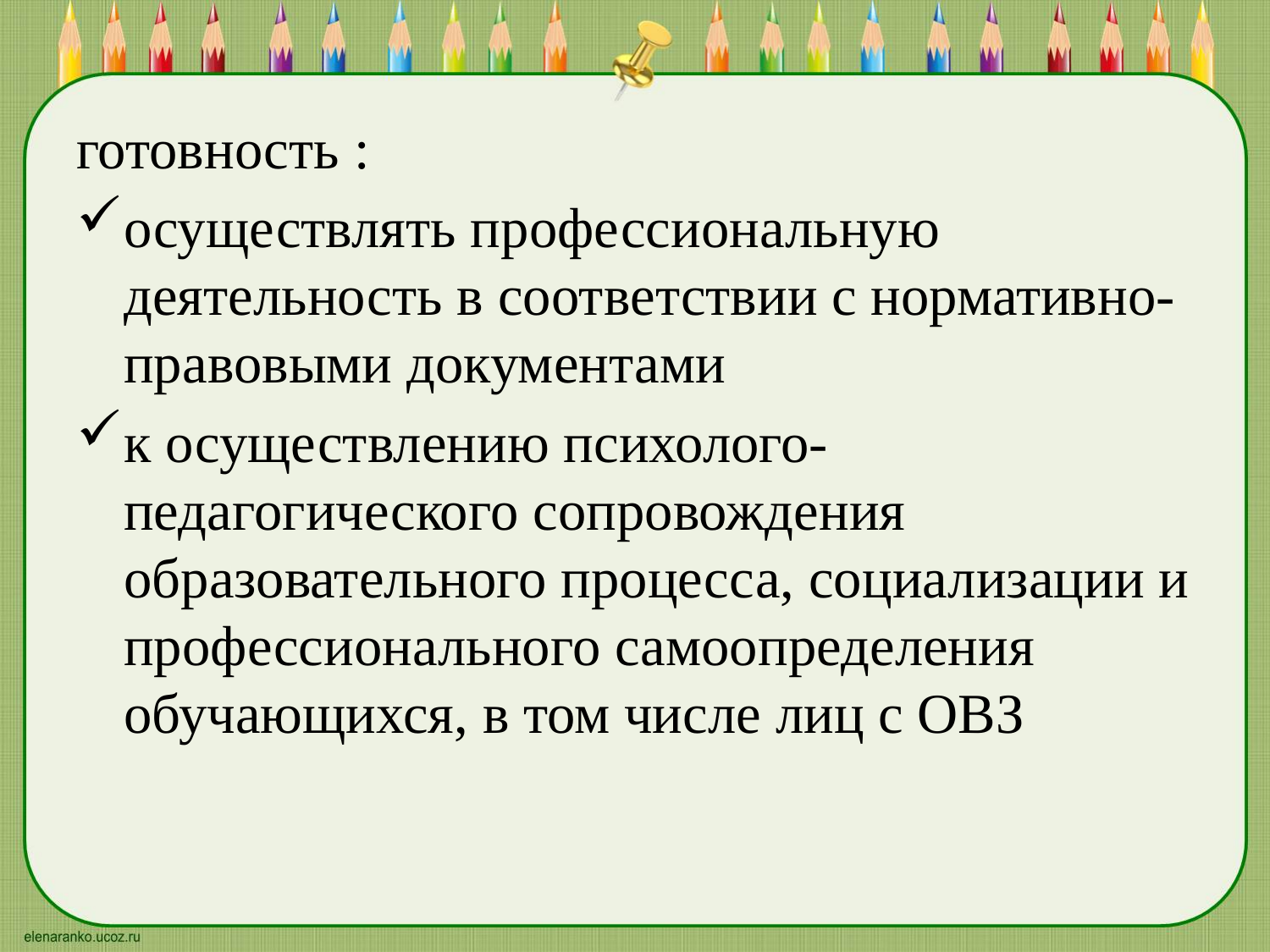

готовность :
осуществлять профессиональную деятельность в соответствии с нормативно-правовыми документами
к осуществлению психолого-педагогического сопровождения образовательного процесса, социализации и профессионального самоопределения обучающихся, в том числе лиц с ОВЗ